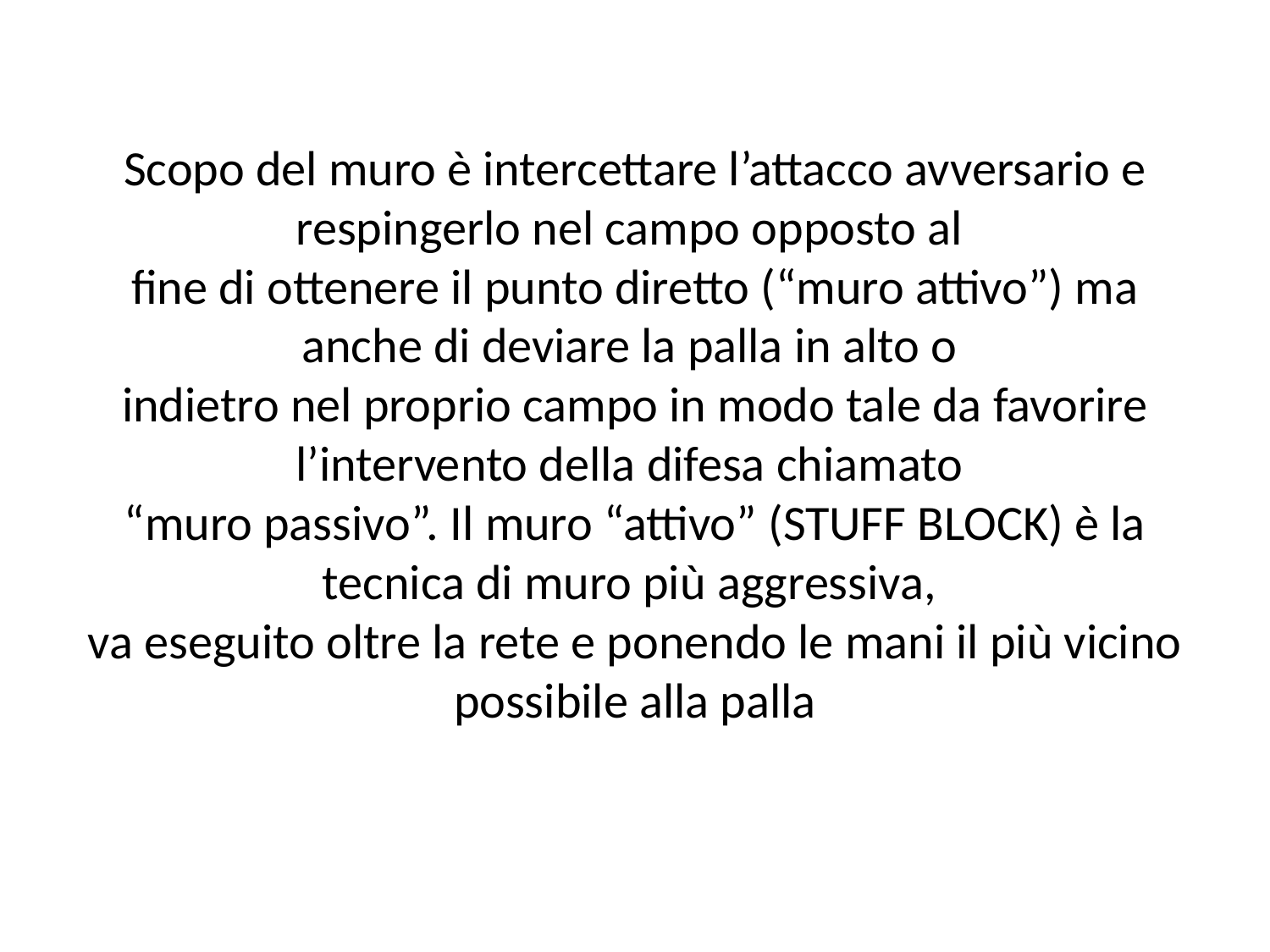

# Scopo del muro è intercettare l’attacco avversario e respingerlo nel campo opposto al fine di ottenere il punto diretto (“muro attivo”) ma anche di deviare la palla in alto o indietro nel proprio campo in modo tale da favorire l’intervento della difesa chiamato “muro passivo”. Il muro “attivo” (STUFF BLOCK) è la tecnica di muro più aggressiva, va eseguito oltre la rete e ponendo le mani il più vicino possibile alla palla